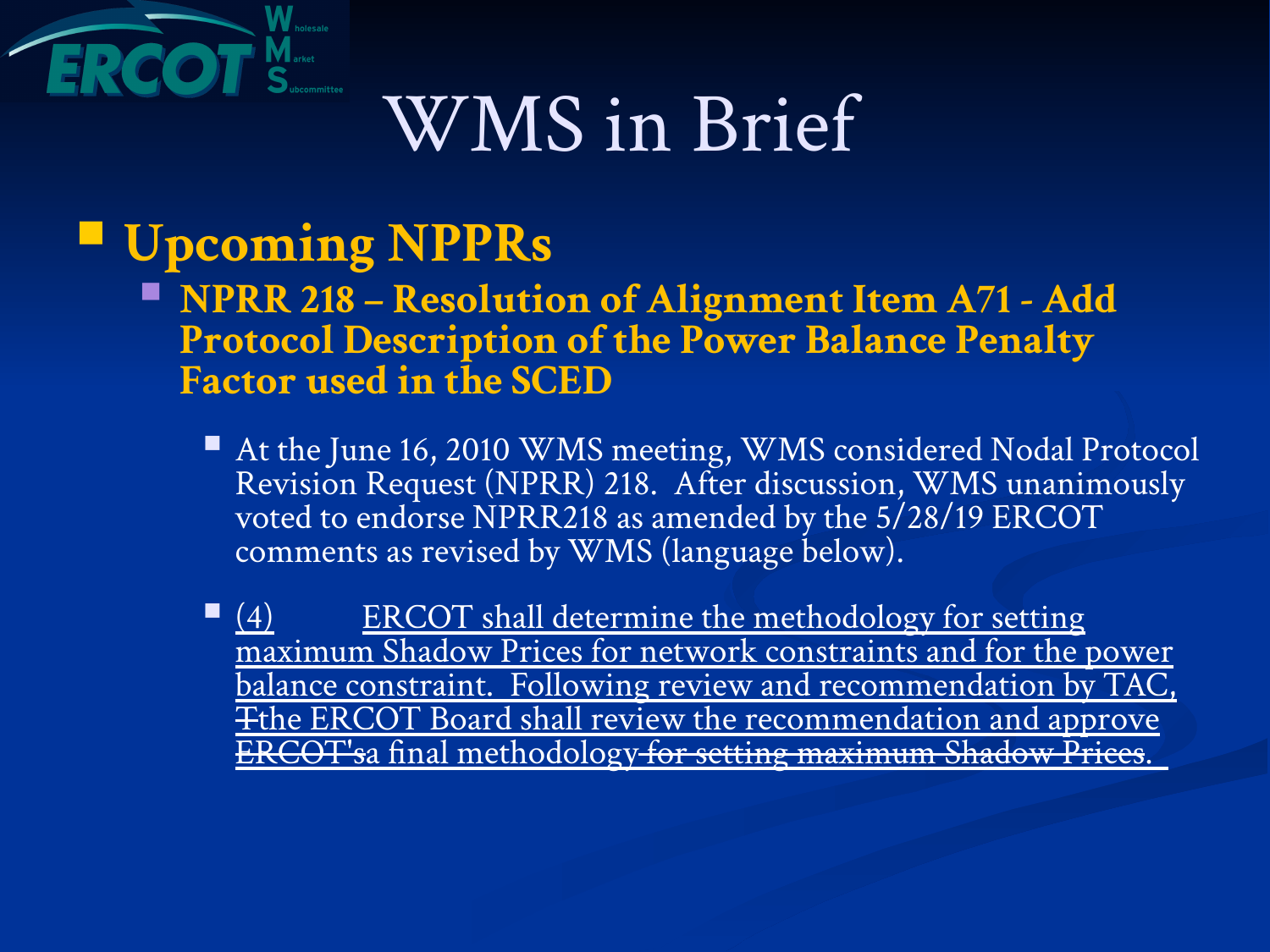

# WMS in Brief
Upcoming NPPRs
NPRR 218 – Resolution of Alignment Item A71 - Add Protocol Description of the Power Balance Penalty Factor used in the SCED
At the June 16, 2010 WMS meeting, WMS considered Nodal Protocol Revision Request (NPRR) 218.  After discussion, WMS unanimously voted to endorse NPRR218 as amended by the 5/28/19 ERCOT comments as revised by WMS (language below).
(4)	ERCOT shall determine the methodology for setting maximum Shadow Prices for network constraints and for the power balance constraint.  Following review and recommendation by TAC, Tthe ERCOT Board shall review the recommendation and approve ERCOT'sa final methodology for setting maximum Shadow Prices.